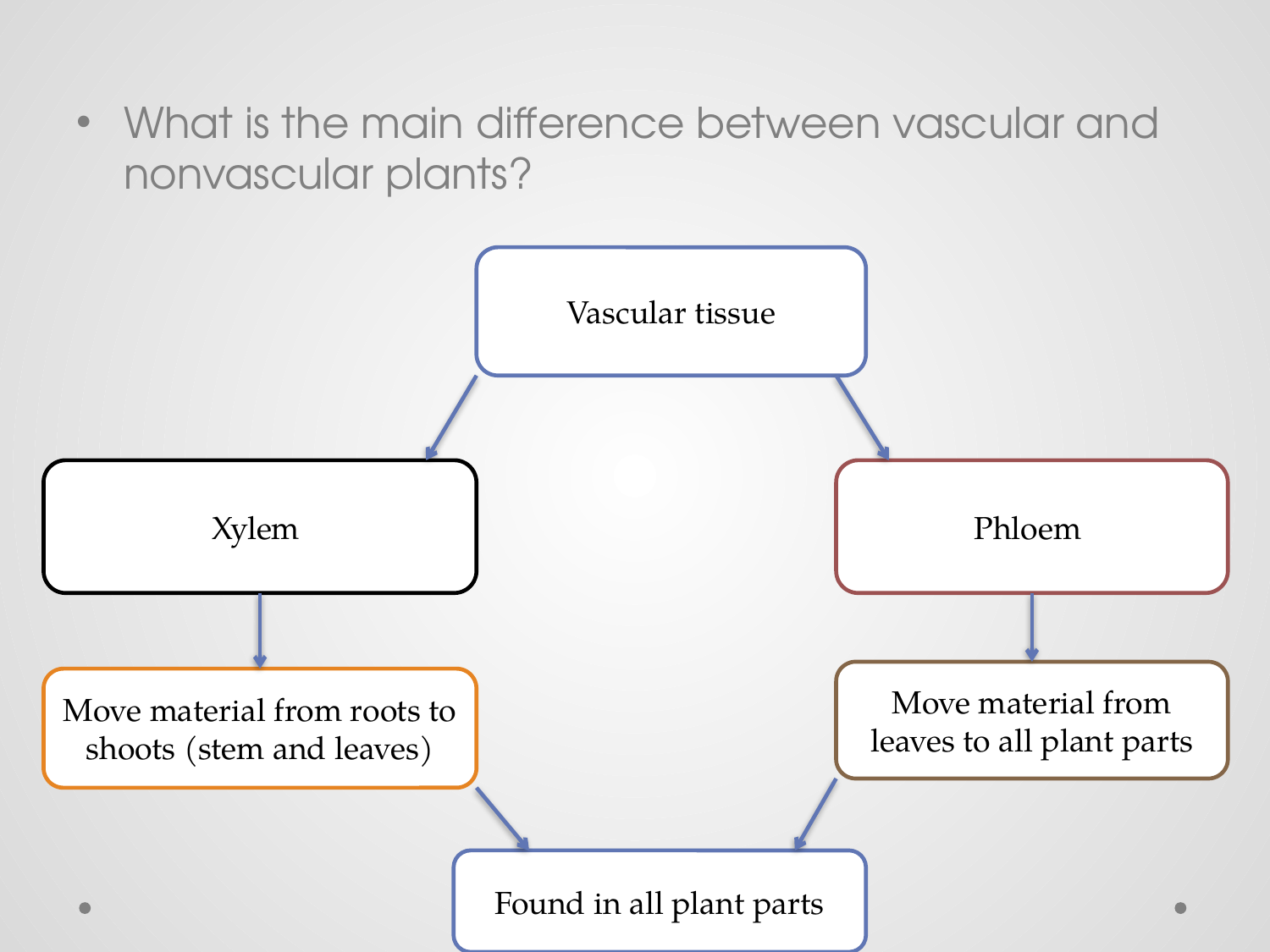

What is the main difference between vascular and nonvascular plants?
Vascular tissue
Xylem
Phloem
Move material from leaves to all plant parts
Move material from roots to shoots (stem and leaves)
Found in all plant parts